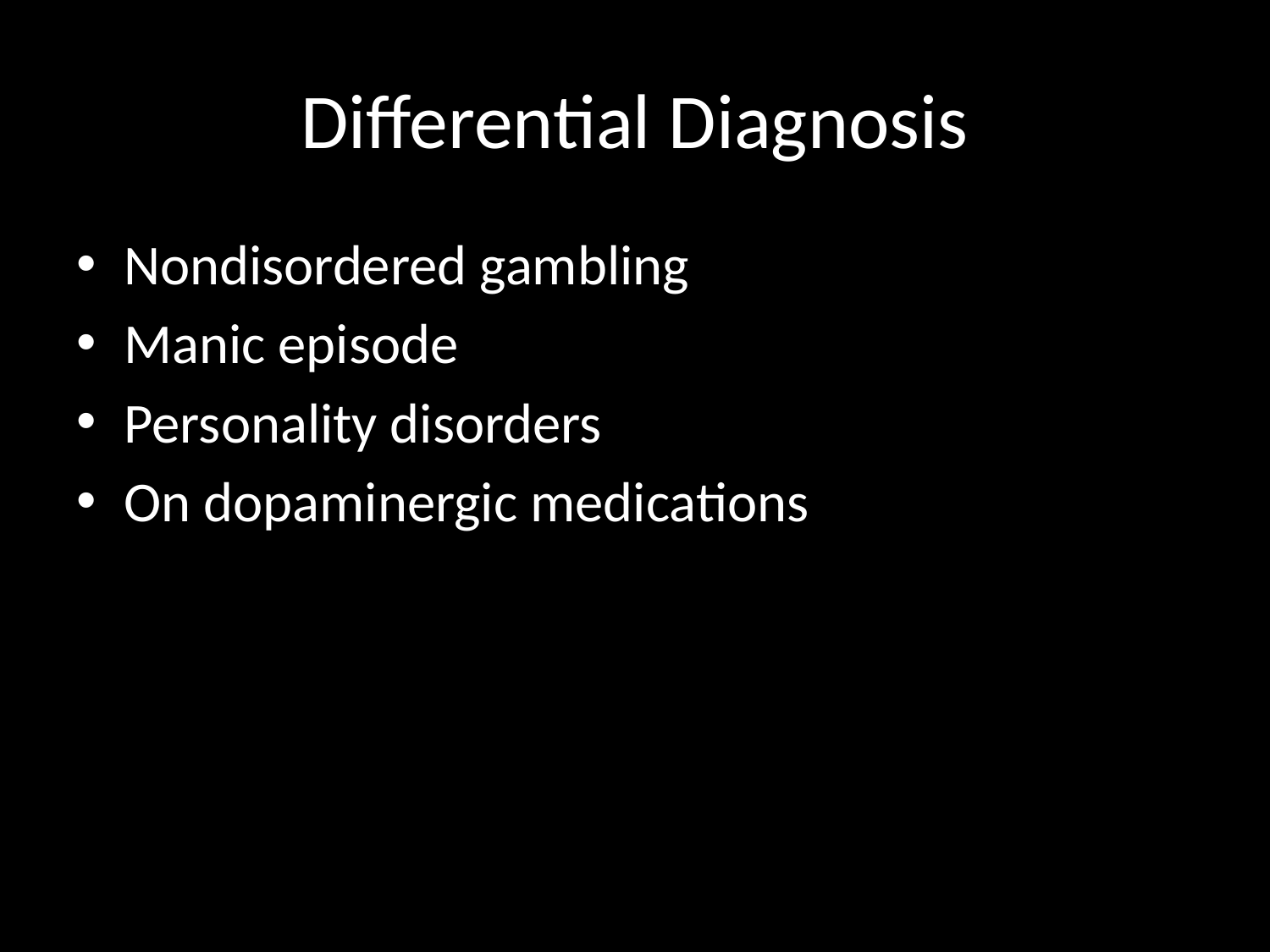

# Differential Diagnosis
Nondisordered gambling
Manic episode
Personality disorders
On dopaminergic medications